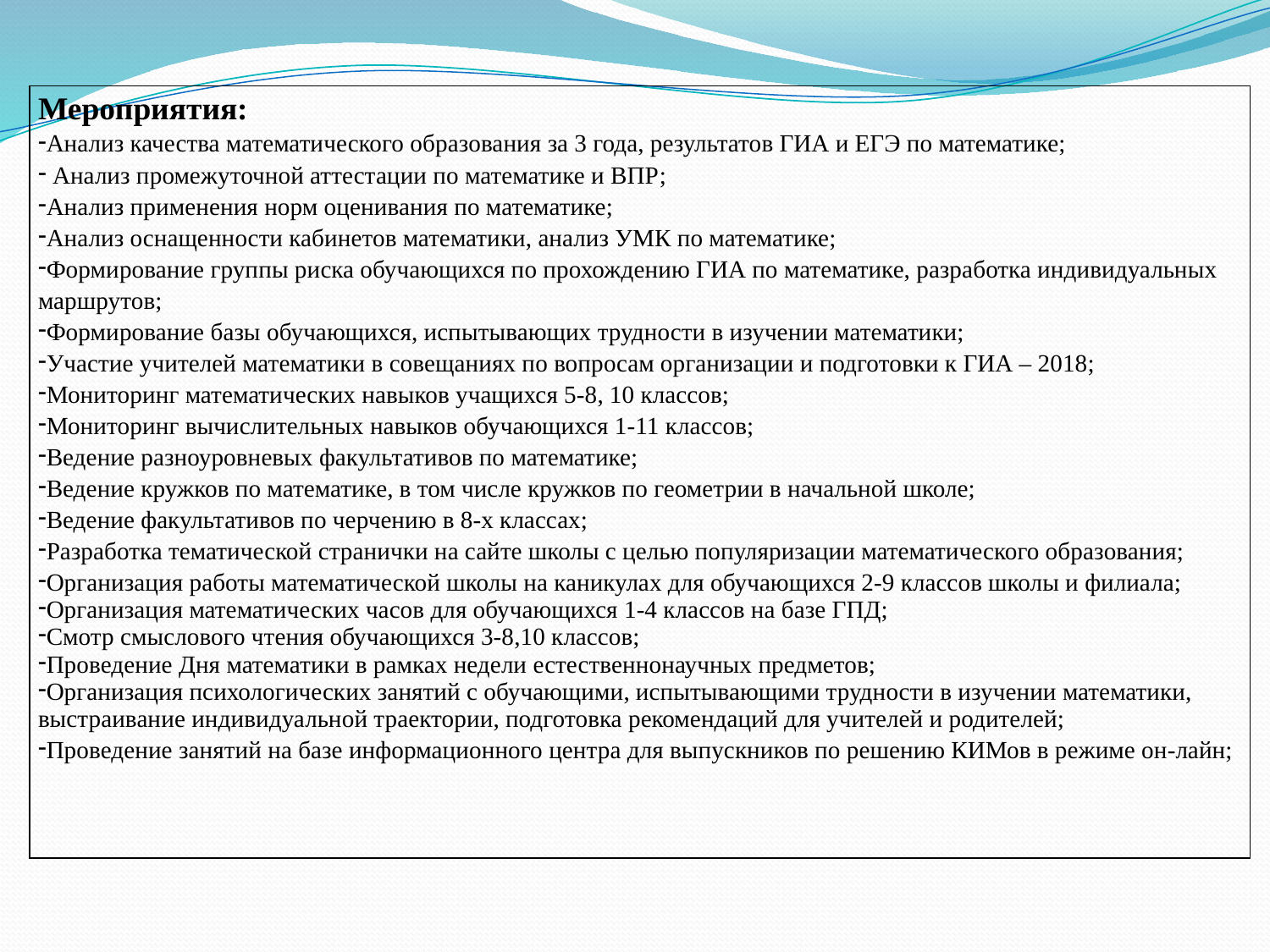

| Мероприятия: Анализ качества математического образования за 3 года, результатов ГИА и ЕГЭ по математике; Анализ промежуточной аттестации по математике и ВПР; Анализ применения норм оценивания по математике; Анализ оснащенности кабинетов математики, анализ УМК по математике; Формирование группы риска обучающихся по прохождению ГИА по математике, разработка индивидуальных маршрутов; Формирование базы обучающихся, испытывающих трудности в изучении математики; Участие учителей математики в совещаниях по вопросам организации и подготовки к ГИА – 2018; Мониторинг математических навыков учащихся 5-8, 10 классов; Мониторинг вычислительных навыков обучающихся 1-11 классов; Ведение разноуровневых факультативов по математике; Ведение кружков по математике, в том числе кружков по геометрии в начальной школе; Ведение факультативов по черчению в 8-х классах; Разработка тематической странички на сайте школы с целью популяризации математического образования; Организация работы математической школы на каникулах для обучающихся 2-9 классов школы и филиала; Организация математических часов для обучающихся 1-4 классов на базе ГПД; Смотр смыслового чтения обучающихся 3-8,10 классов; Проведение Дня математики в рамках недели естественнонаучных предметов; Организация психологических занятий с обучающими, испытывающими трудности в изучении математики, выстраивание индивидуальной траектории, подготовка рекомендаций для учителей и родителей; Проведение занятий на базе информационного центра для выпускников по решению КИМов в режиме он-лайн; |
| --- |